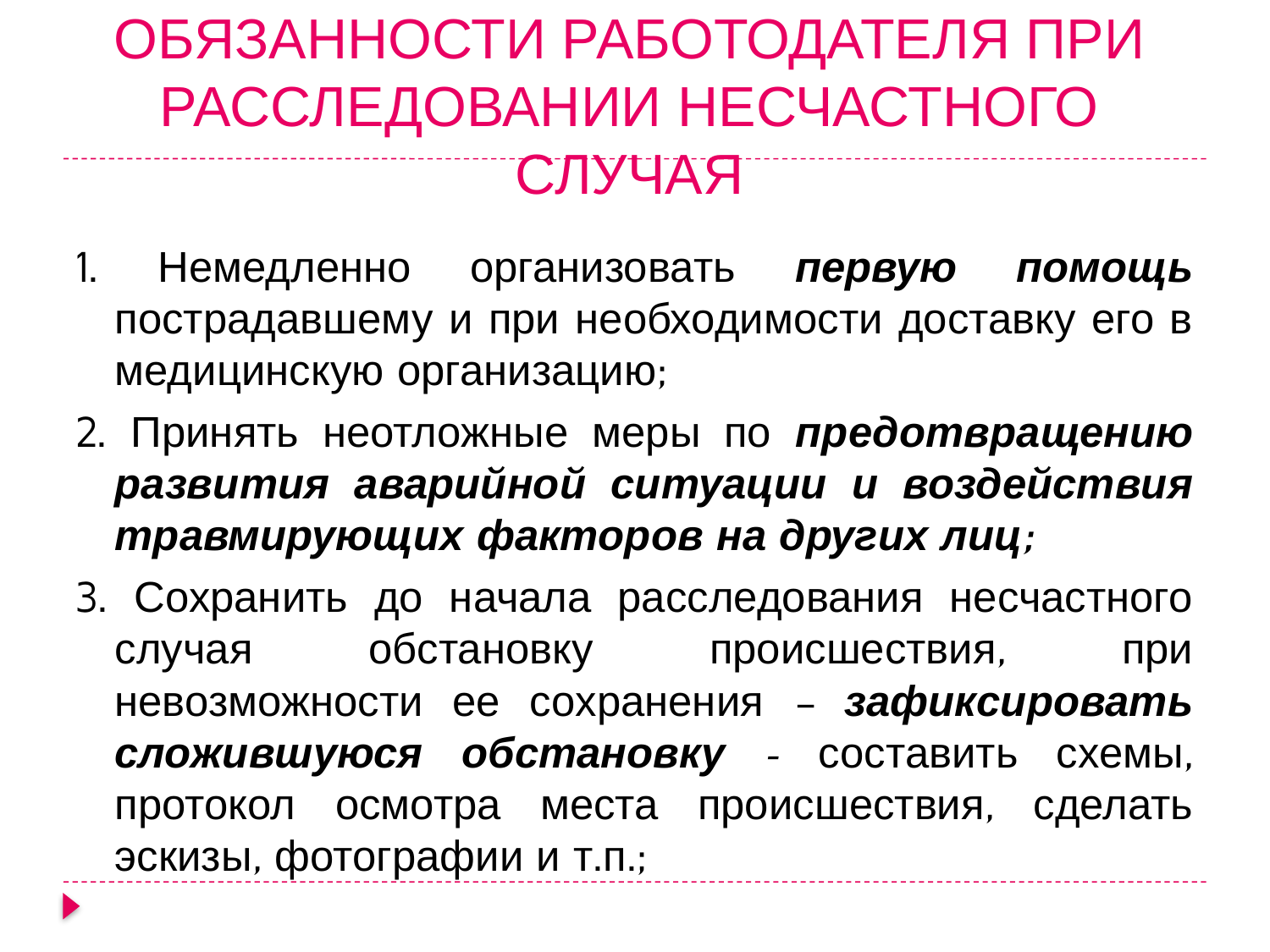

# ОБЯЗАННОСТИ РАБОТОДАТЕЛЯ ПРИ РАССЛЕДОВАНИИ НЕСЧАСТНОГО СЛУЧАЯ
1. Немедленно организовать первую помощь пострадавшему и при необходимости доставку его в медицинскую организацию;
2. Принять неотложные меры по предотвращению развития аварийной ситуации и воздействия травмирующих факторов на других лиц;
3. Сохранить до начала расследования несчастного случая обстановку происшествия, при невозможности ее сохранения – зафиксировать сложившуюся обстановку - составить схемы, протокол осмотра места происшествия, сделать эскизы, фотографии и т.п.;